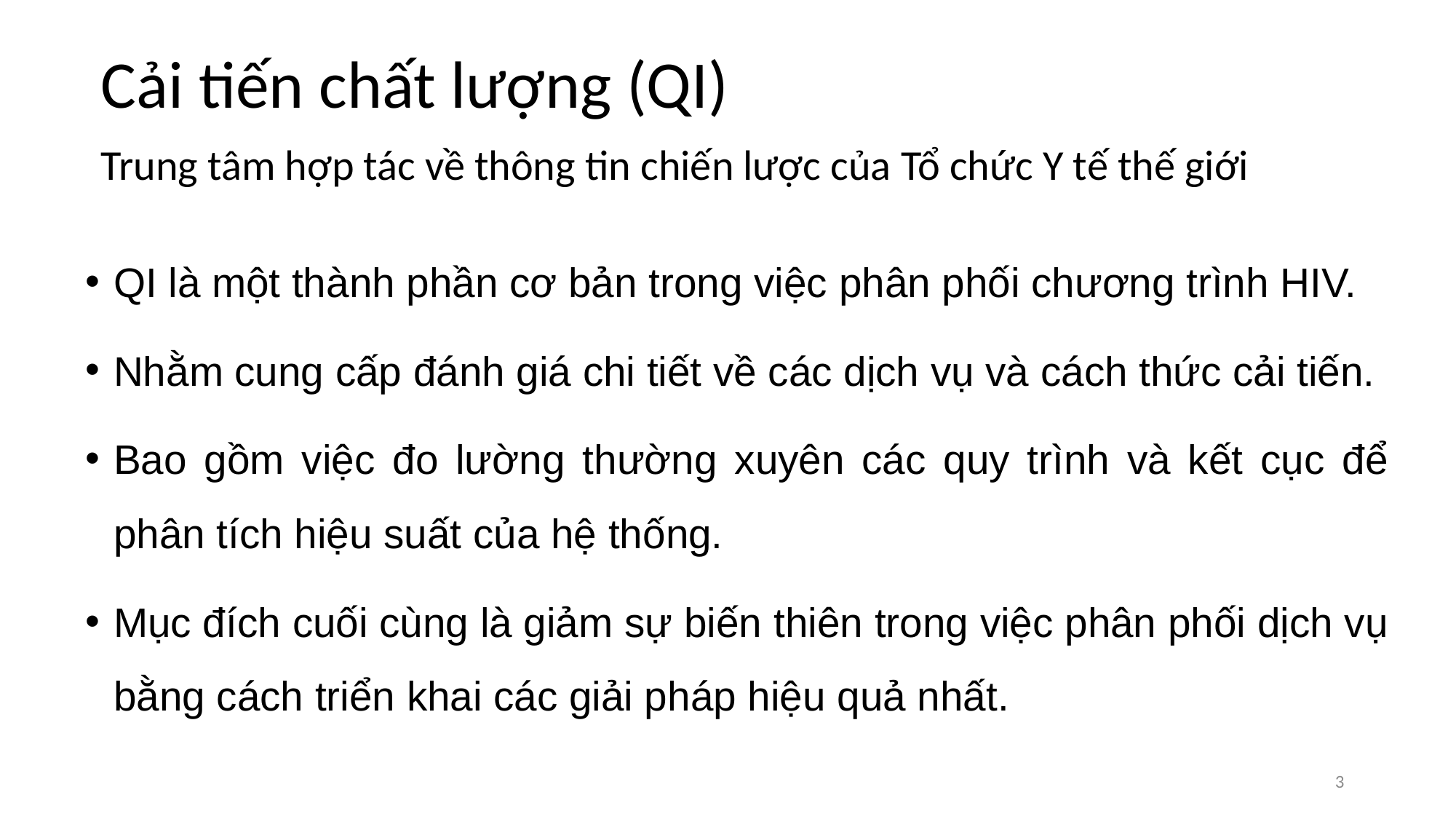

# Cải tiến chất lượng (QI) Trung tâm hợp tác về thông tin chiến lược của Tổ chức Y tế thế giới
QI là một thành phần cơ bản trong việc phân phối chương trình HIV.
Nhằm cung cấp đánh giá chi tiết về các dịch vụ và cách thức cải tiến.
Bao gồm việc đo lường thường xuyên các quy trình và kết cục để phân tích hiệu suất của hệ thống.
Mục đích cuối cùng là giảm sự biến thiên trong việc phân phối dịch vụ bằng cách triển khai các giải pháp hiệu quả nhất.

3